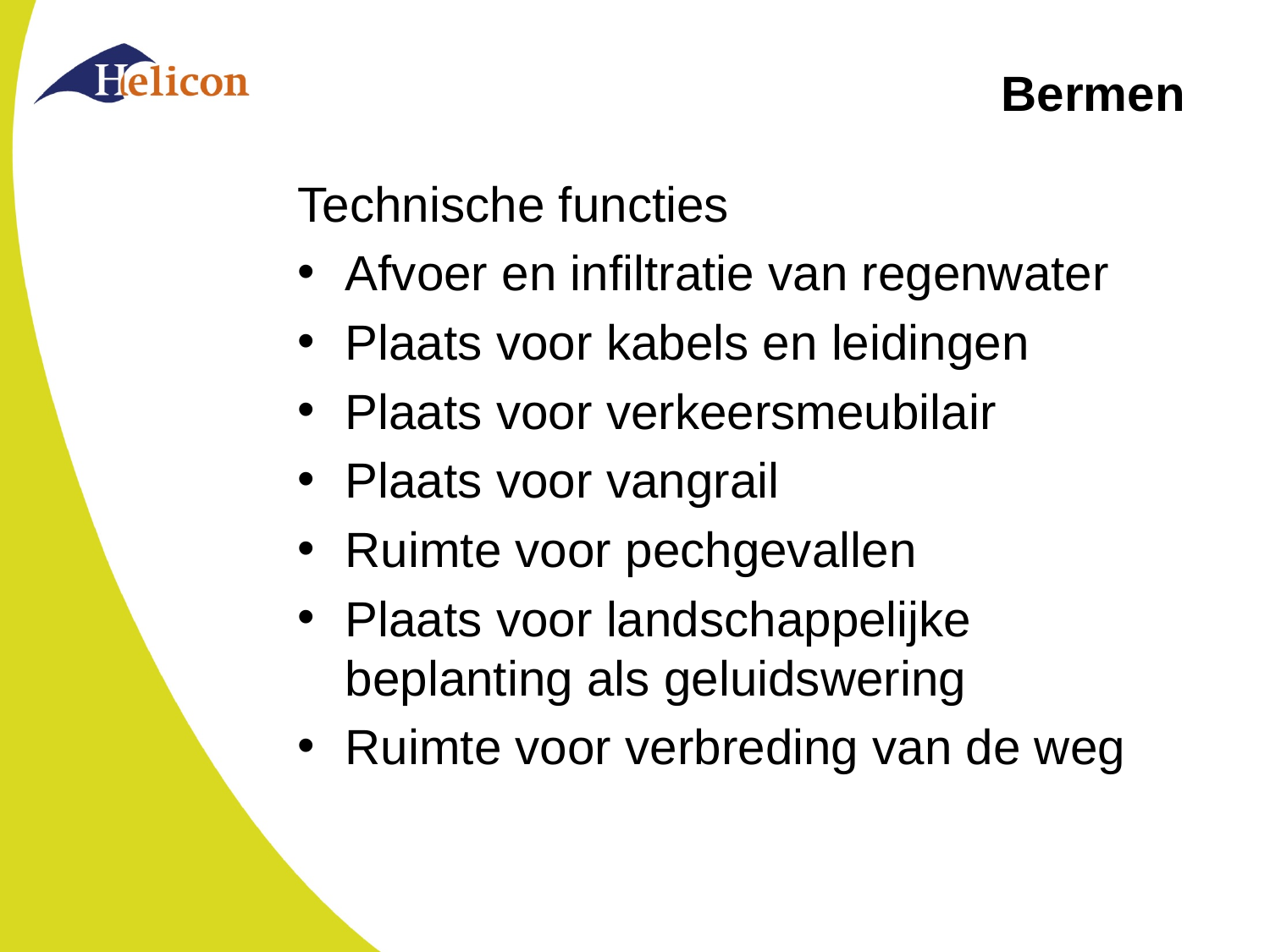

# Bermen
Technische functies
Afvoer en infiltratie van regenwater
Plaats voor kabels en leidingen
Plaats voor verkeersmeubilair
Plaats voor vangrail
Ruimte voor pechgevallen
Plaats voor landschappelijke beplanting als geluidswering
Ruimte voor verbreding van de weg